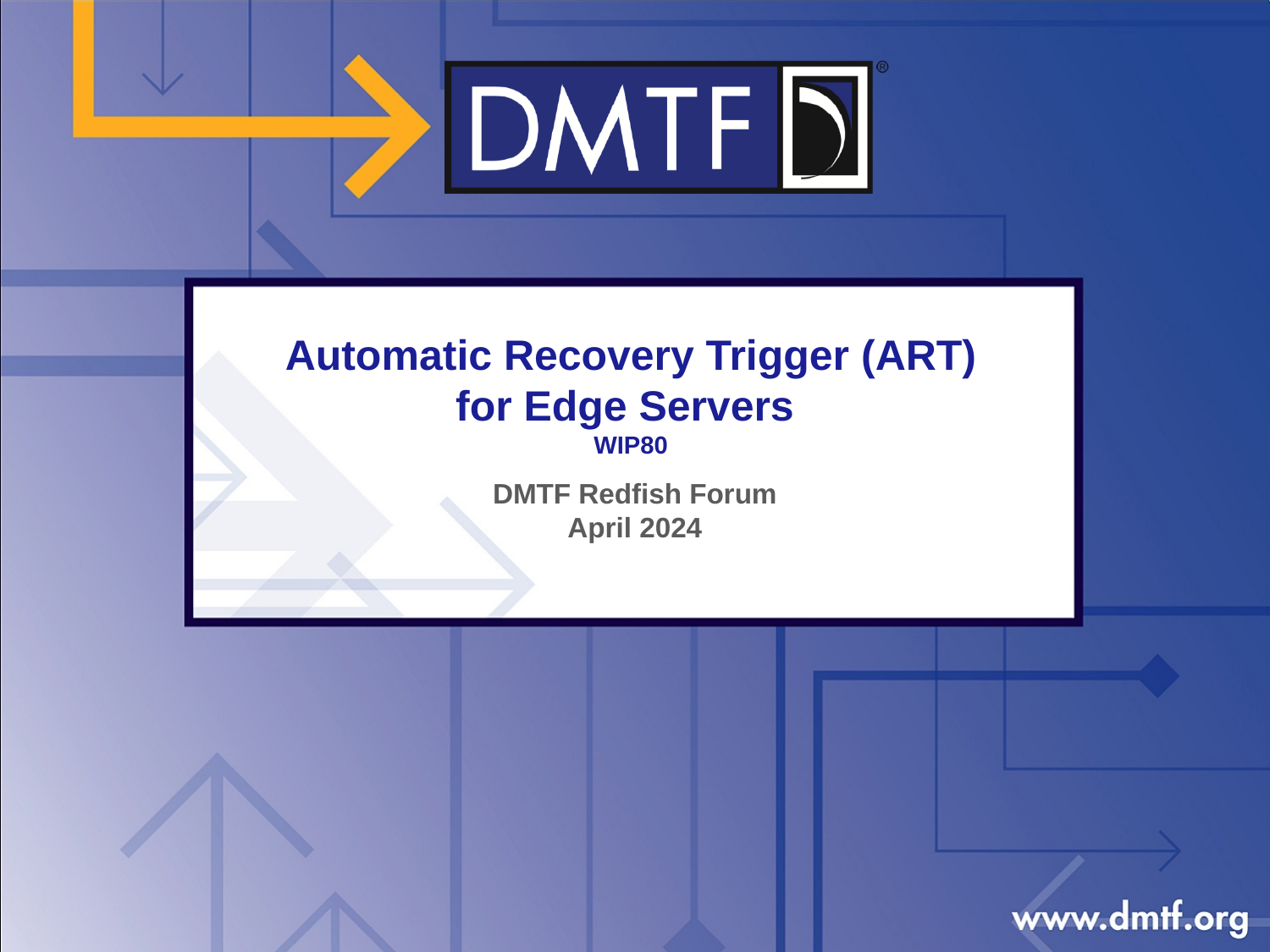

# Automatic Recovery Trigger (ART) for Edge Servers WIP80
DMTF Redfish Forum
April 2024